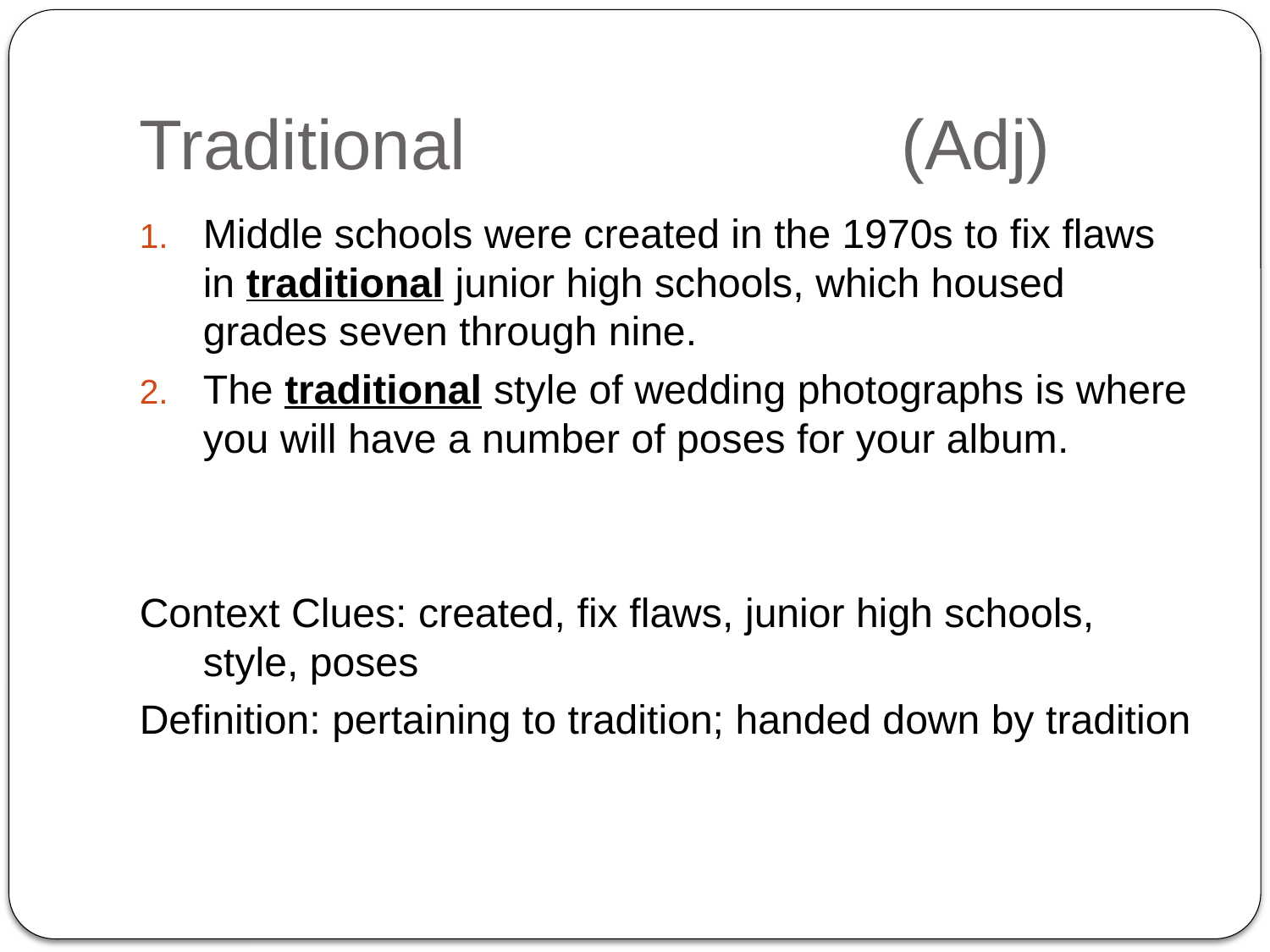

# Traditional 				(Adj)
Middle schools were created in the 1970s to fix flaws in traditional junior high schools, which housed grades seven through nine.
The traditional style of wedding photographs is where you will have a number of poses for your album.

Context Clues: created, fix flaws, junior high schools, style, poses
Definition: pertaining to tradition; handed down by tradition